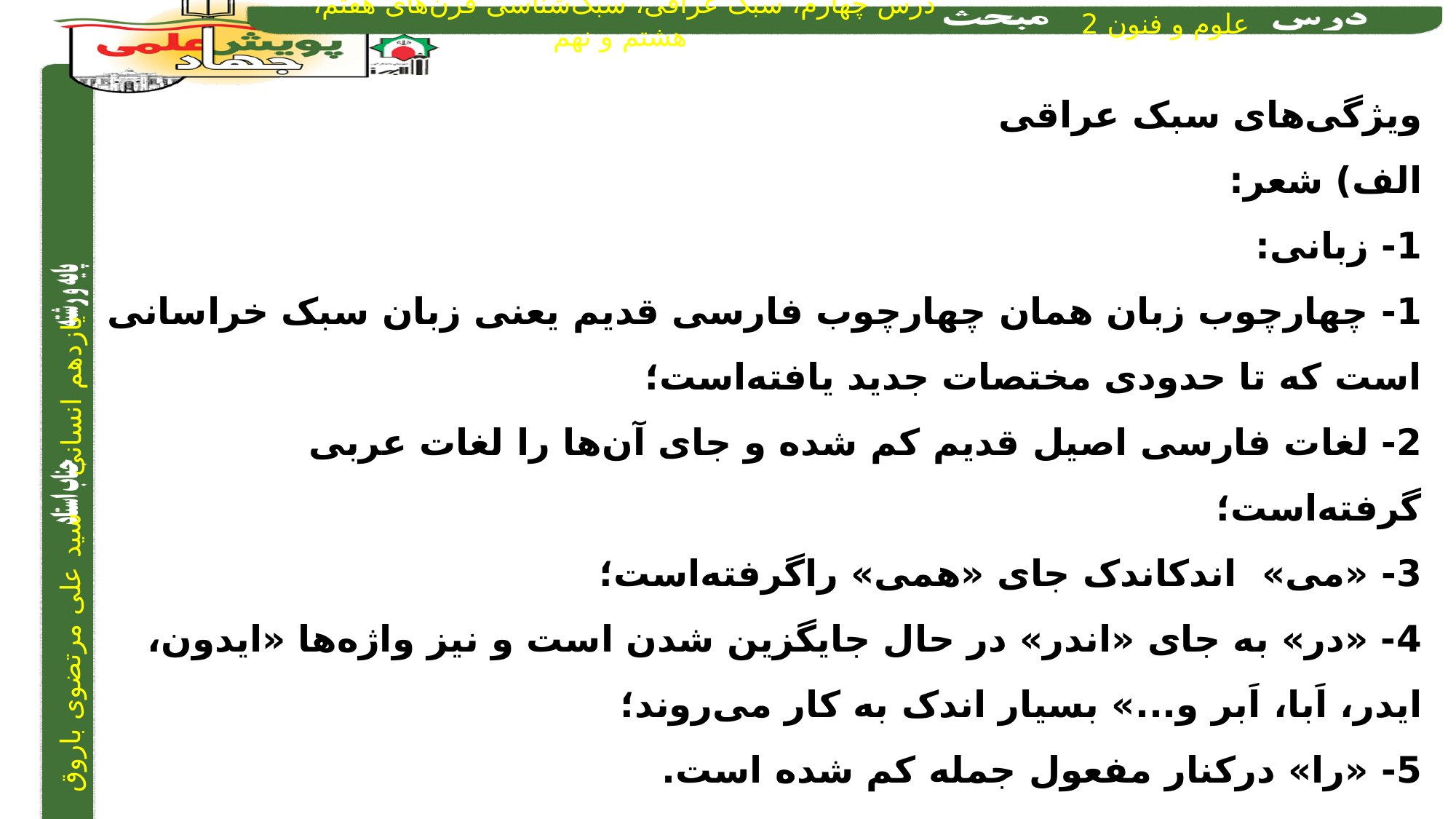

ویژگی‌های سبک عراقی
الف) شعر:
1- زبانی:
1- چهارچوب زبان همان چهارچوب فارسی قدیم یعنی زبان سبک خراسانی است که تا حدودی مختصات جدید یافته‌است؛
2- لغات فارسی اصیل قدیم کم شده و جای آن‌ها را لغات عربی گرفته‌است؛
3- «می»  اندکاندک جای «همی» راگرفته‌است؛
4- «در» به جای «اندر» در حال جایگزین شدن است و نیز واژه‌ها «ایدون، ایدر، اَبا، اَبر و...» بسیار اندک به کار می‌روند؛
5- «را» درکنار مفعول جمله کم شده است.